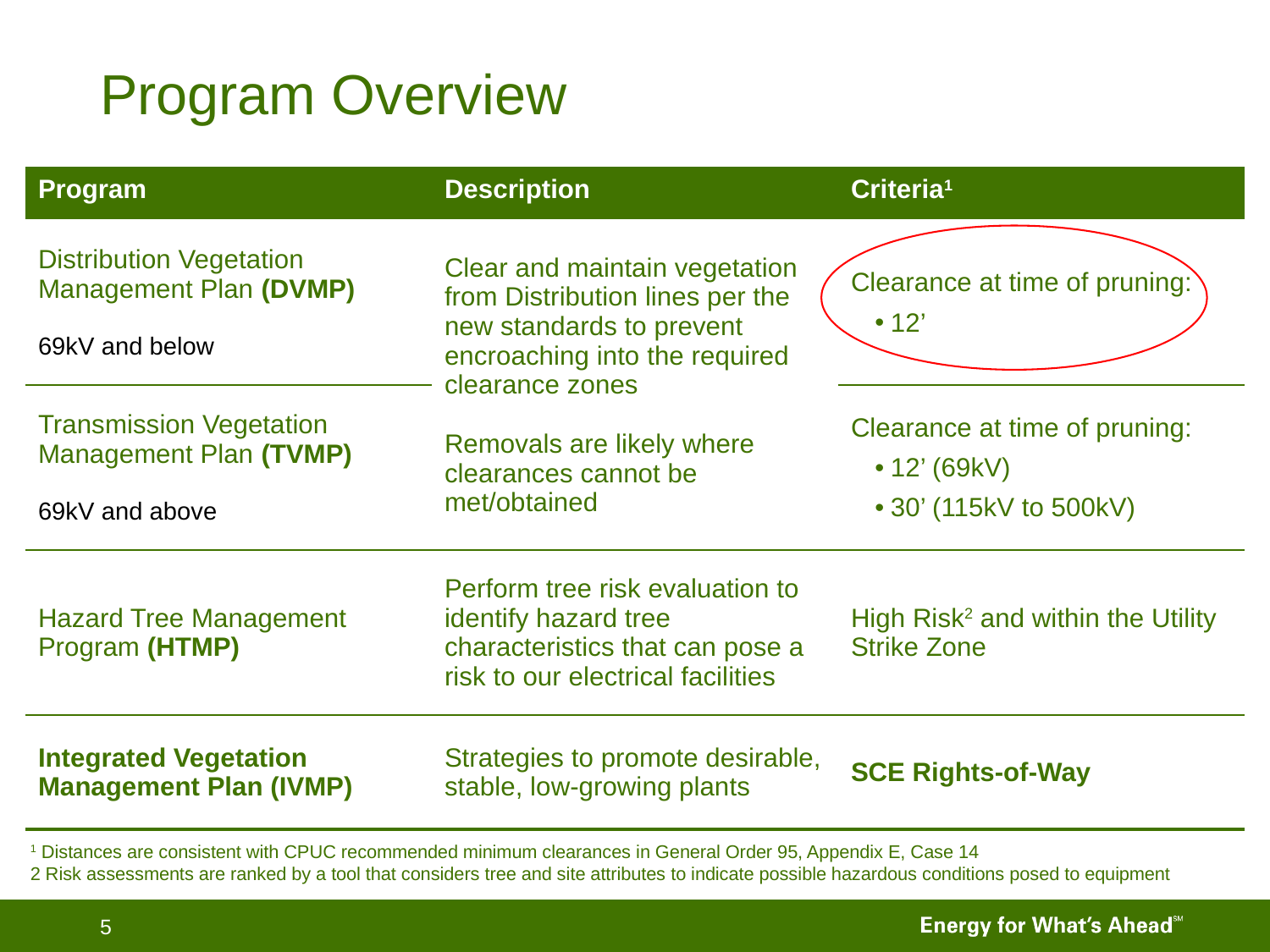

# Program Overview
| Program | Description | Criteria1 |
| --- | --- | --- |
| Distribution Vegetation Management Plan (DVMP) 69kV and below | Clear and maintain vegetation from Distribution lines per the new standards to prevent encroaching into the required clearance zones Removals are likely where clearances cannot be met/obtained | Clearance at time of pruning: 12’ |
| Transmission Vegetation Management Plan (TVMP) 69kV and above |  | Clearance at time of pruning: 12’ (69kV) 30’ (115kV to 500kV) |
| Hazard Tree Management Program (HTMP) | Perform tree risk evaluation to identify hazard tree characteristics that can pose a risk to our electrical facilities | High Risk2 and within the Utility Strike Zone |
| Integrated Vegetation Management Plan (IVMP) | Strategies to promote desirable, stable, low-growing plants | SCE Rights-of-Way |

1 Distances are consistent with CPUC recommended minimum clearances in General Order 95, Appendix E, Case 14
2 Risk assessments are ranked by a tool that considers tree and site attributes to indicate possible hazardous conditions posed to equipment
5